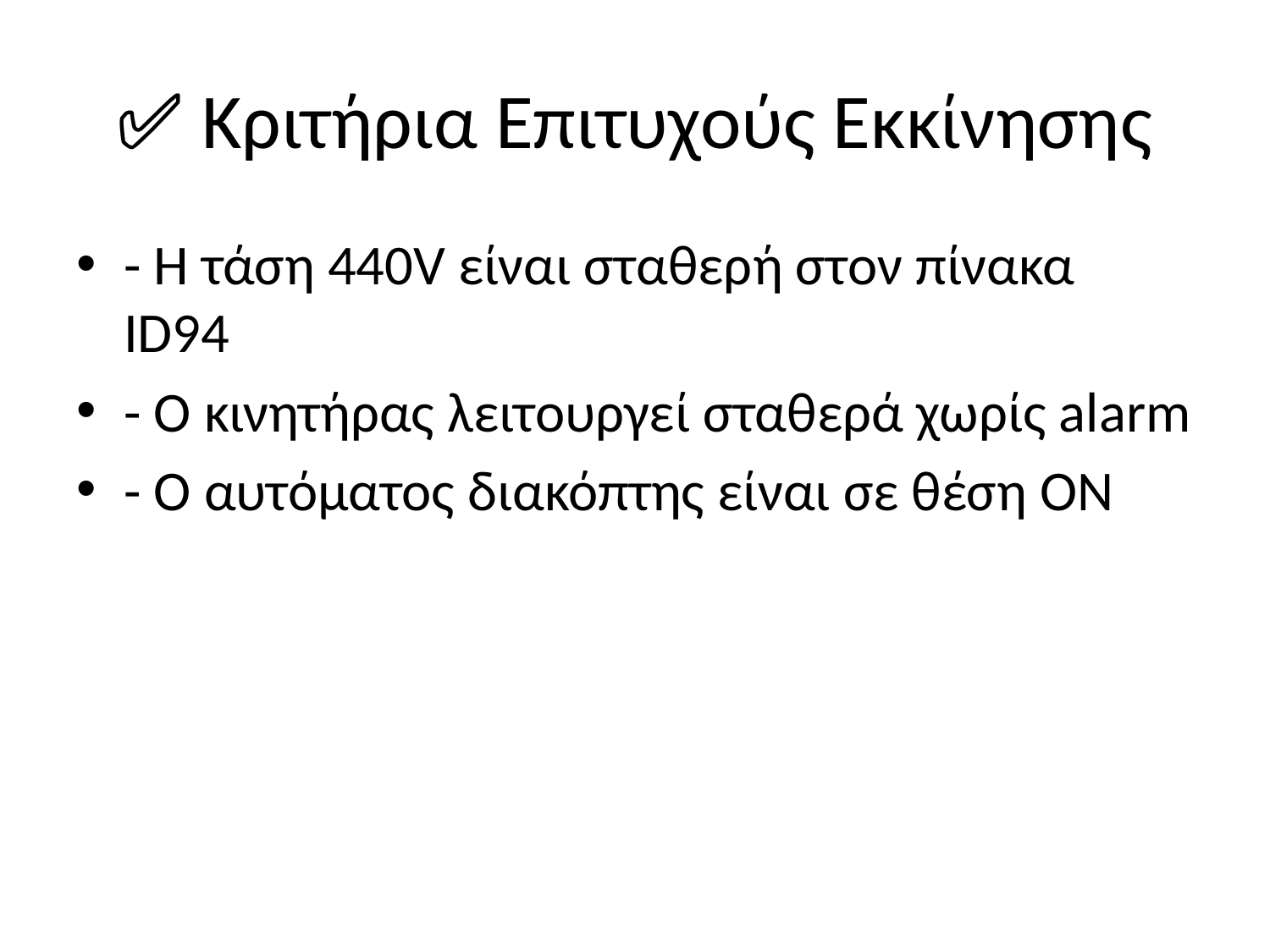

# ✅ Κριτήρια Επιτυχούς Εκκίνησης
- Η τάση 440V είναι σταθερή στον πίνακα ID94
- Ο κινητήρας λειτουργεί σταθερά χωρίς alarm
- Ο αυτόματος διακόπτης είναι σε θέση ON